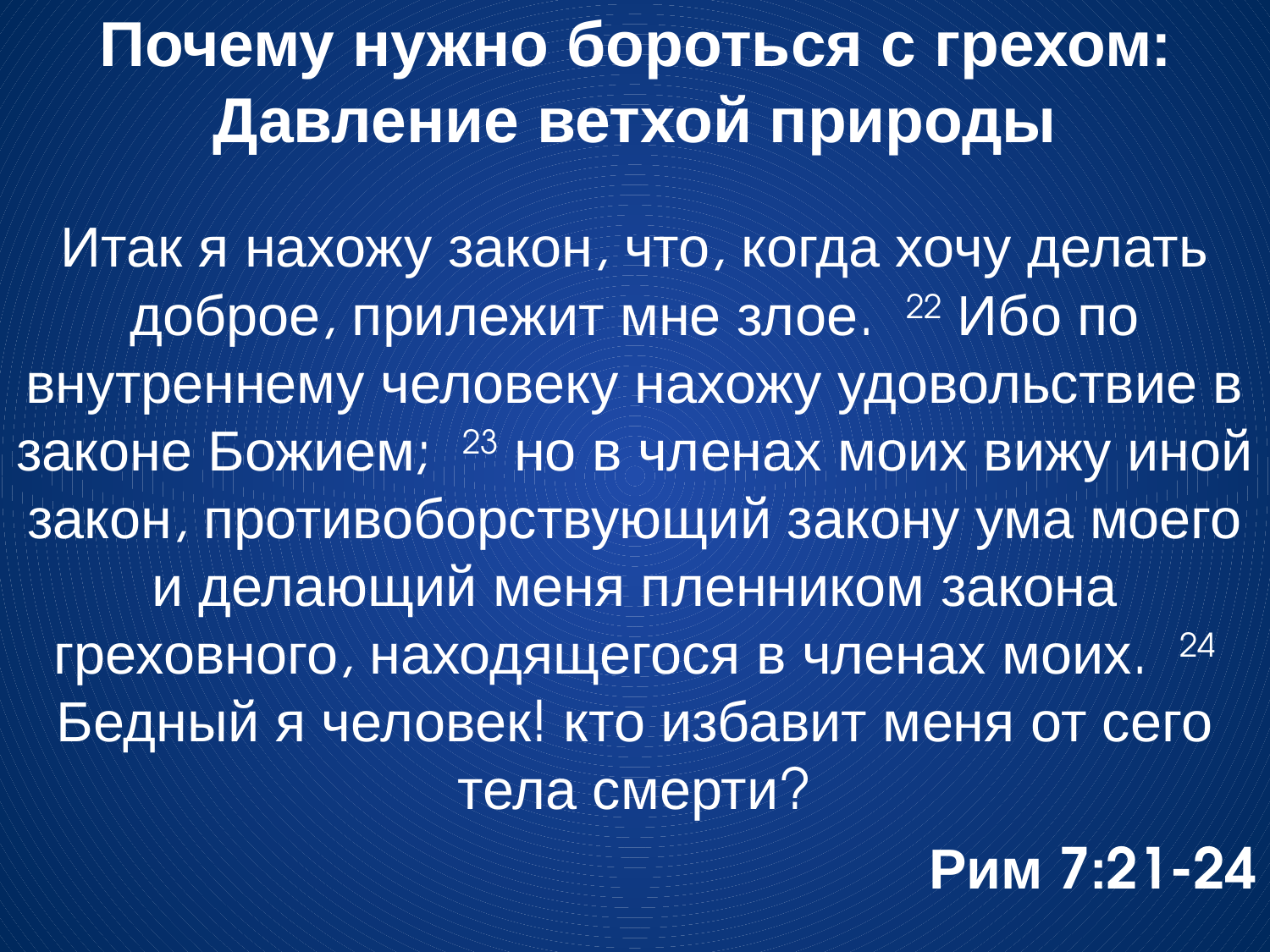

# Почему нужно бороться с грехом: Давление ветхой природы
Итак я нахожу закон, что, когда хочу делать доброе, прилежит мне злое.  22 Ибо по внутреннему человеку нахожу удовольствие в законе Божием;  23 но в членах моих вижу иной закон, противоборствующий закону ума моего и делающий меня пленником закона греховного, находящегося в членах моих.  24 Бедный я человек! кто избавит меня от сего тела смерти?
Рим 7:21-24